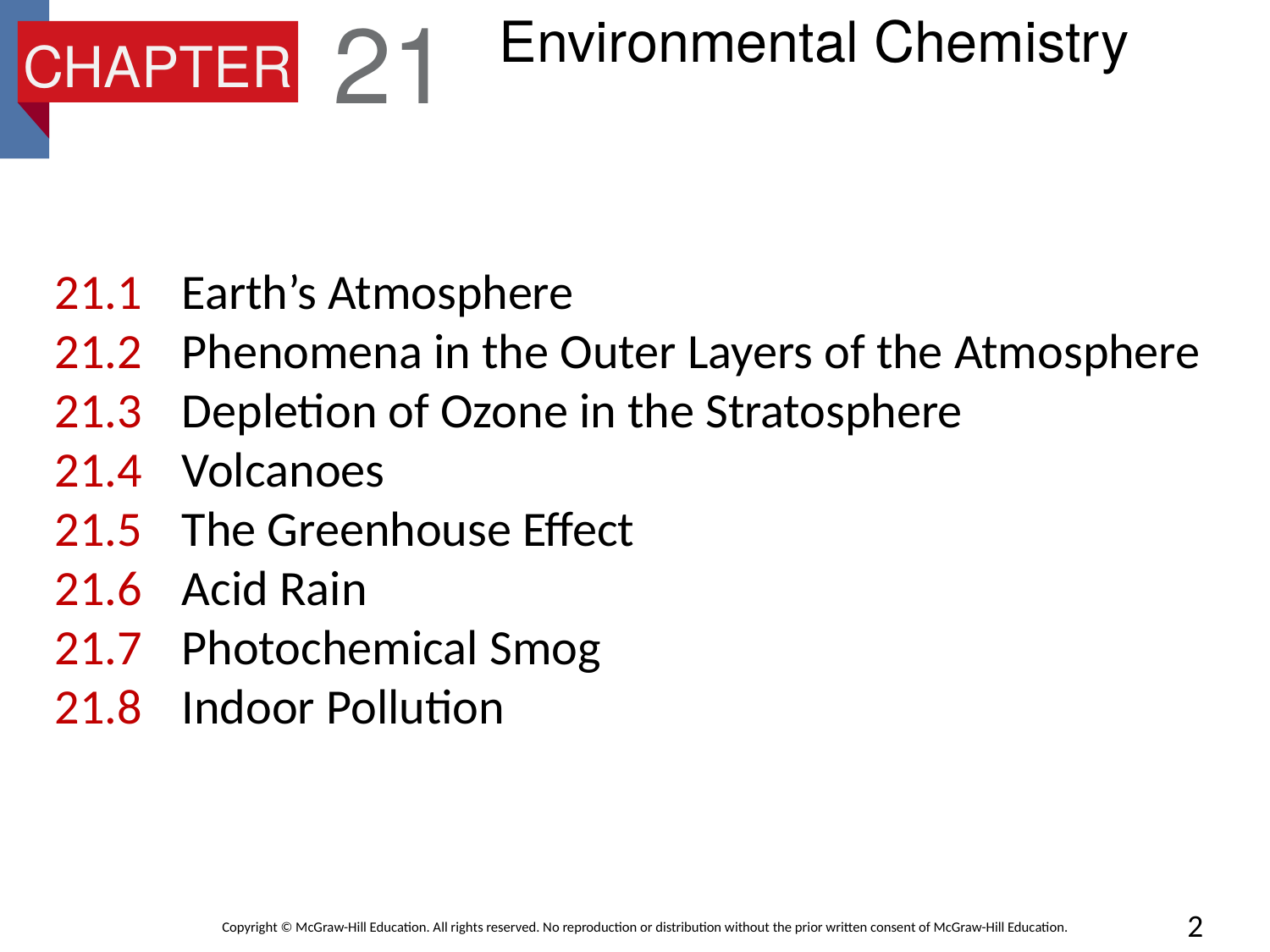

# Environmental Chemistry
21
CHAPTER
21.1	Earth’s Atmosphere
21.2	Phenomena in the Outer Layers of the Atmosphere
21.3	Depletion of Ozone in the Stratosphere
21.4	Volcanoes
21.5	The Greenhouse Effect
21.6	Acid Rain
21.7	Photochemical Smog
21.8	Indoor Pollution